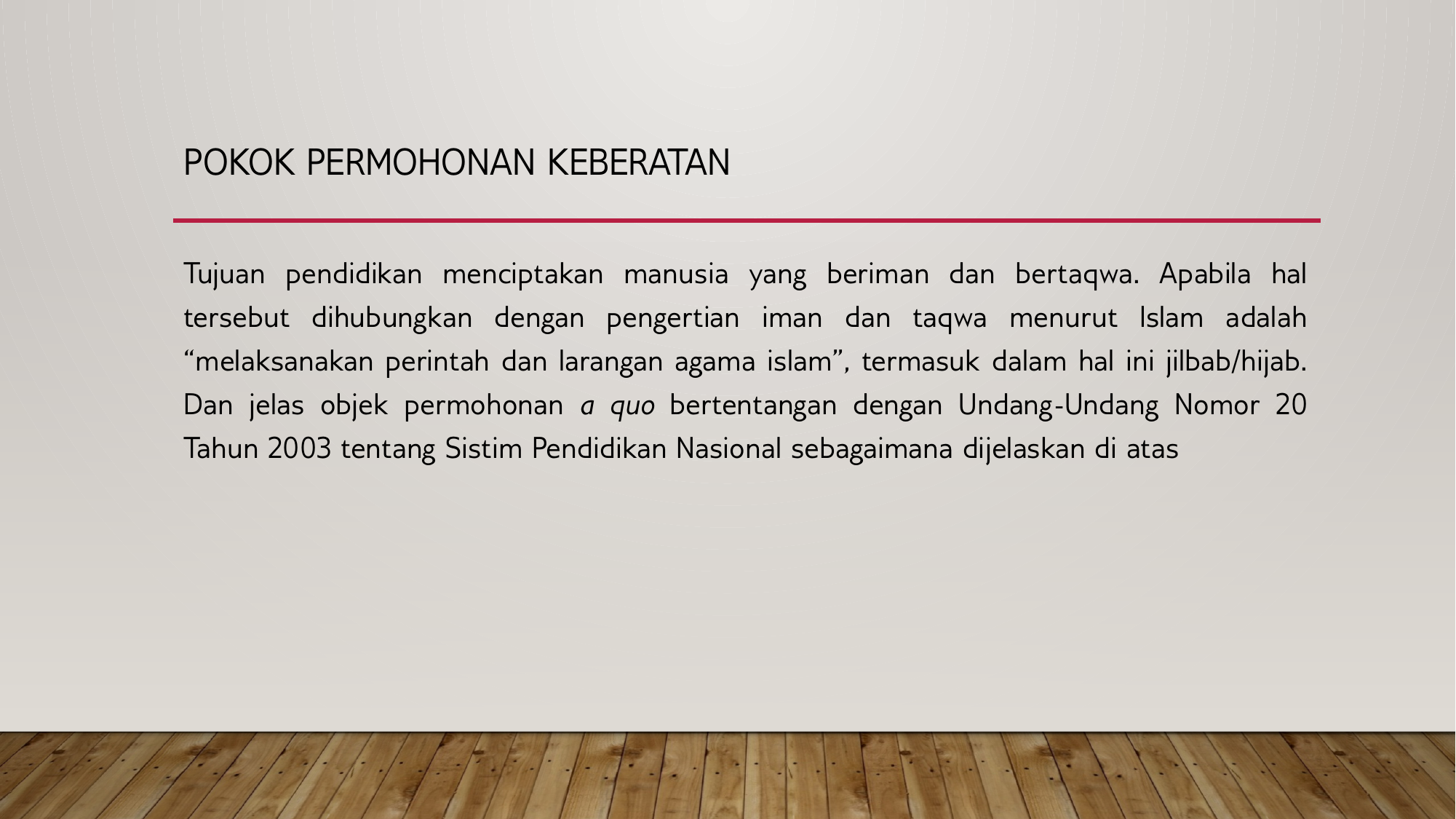

# Pokok permohonan keberatan
Tujuan pendidikan menciptakan manusia yang beriman dan bertaqwa. Apabila hal tersebut dihubungkan dengan pengertian iman dan taqwa menurut Islam adalah “melaksanakan perintah dan larangan agama islam”, termasuk dalam hal ini jilbab/hijab. Dan jelas objek permohonan a quo bertentangan dengan Undang-Undang Nomor 20 Tahun 2003 tentang Sistim Pendidikan Nasional sebagaimana dijelaskan di atas